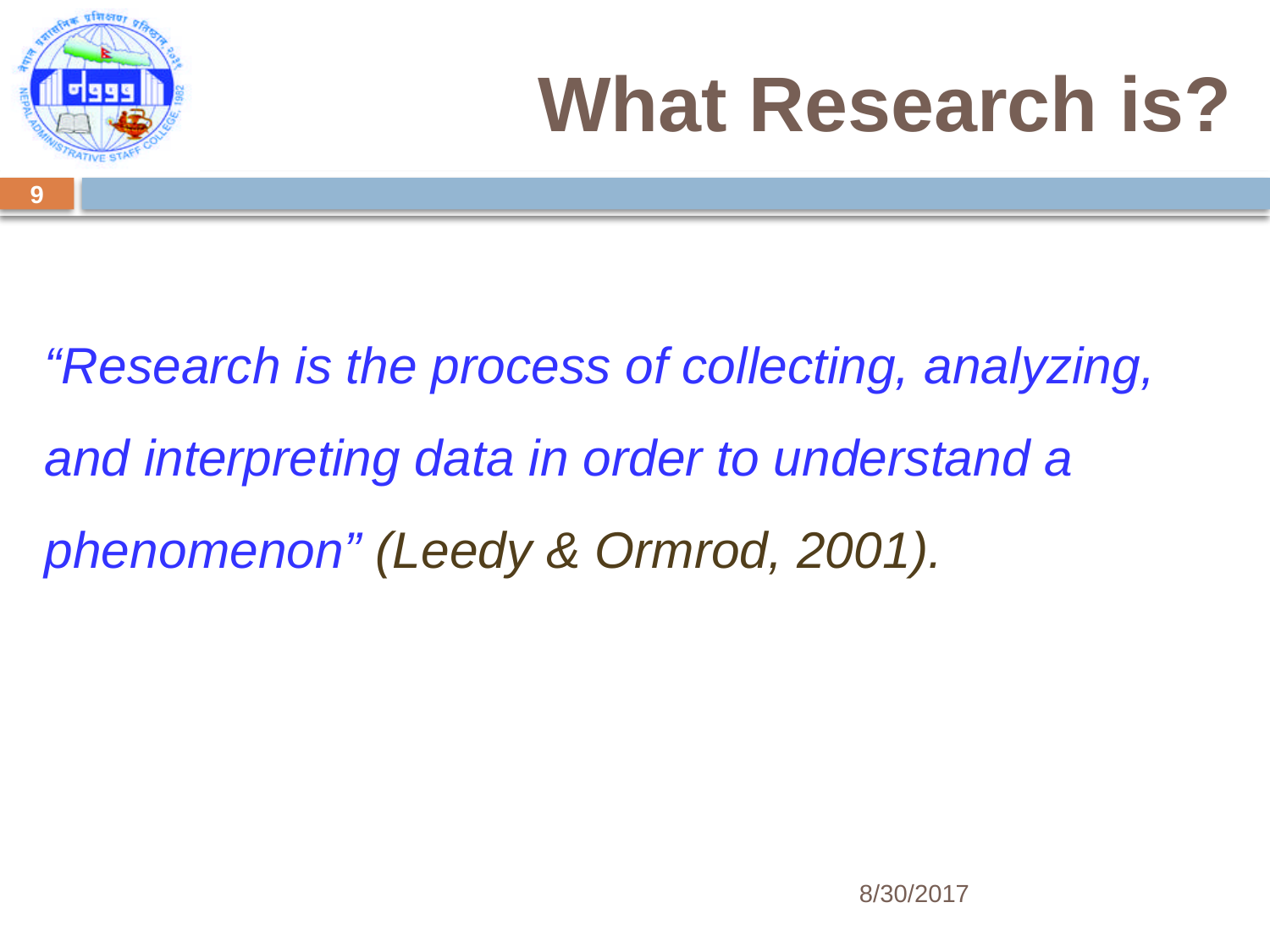

# What Research is?
9

“Research is the process of collecting, analyzing, and interpreting data in order to understand a phenomenon” (Leedy & Ormrod, 2001).

8/30/2017